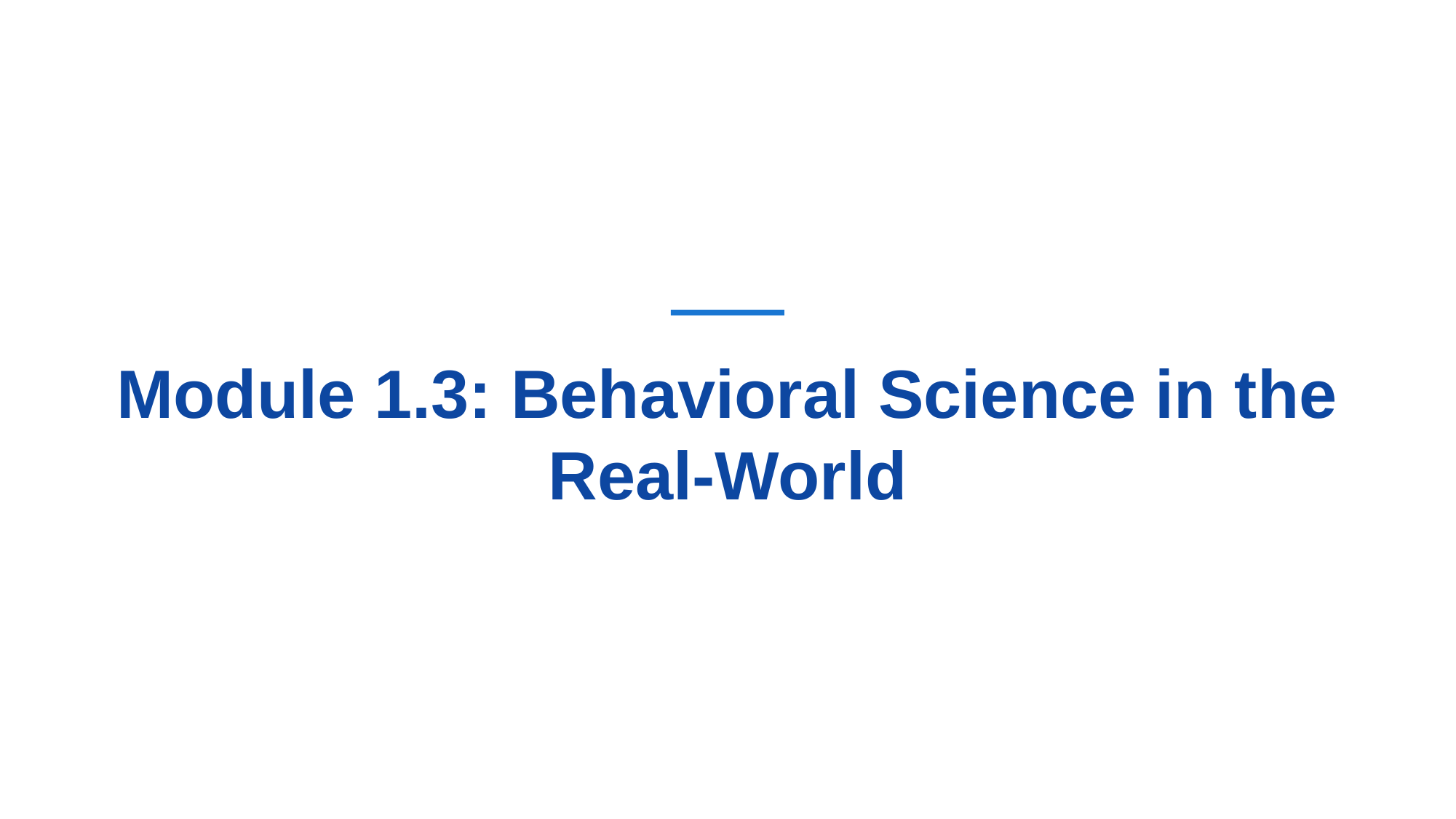

Module 1.3: Behavioral Science in the Real-World